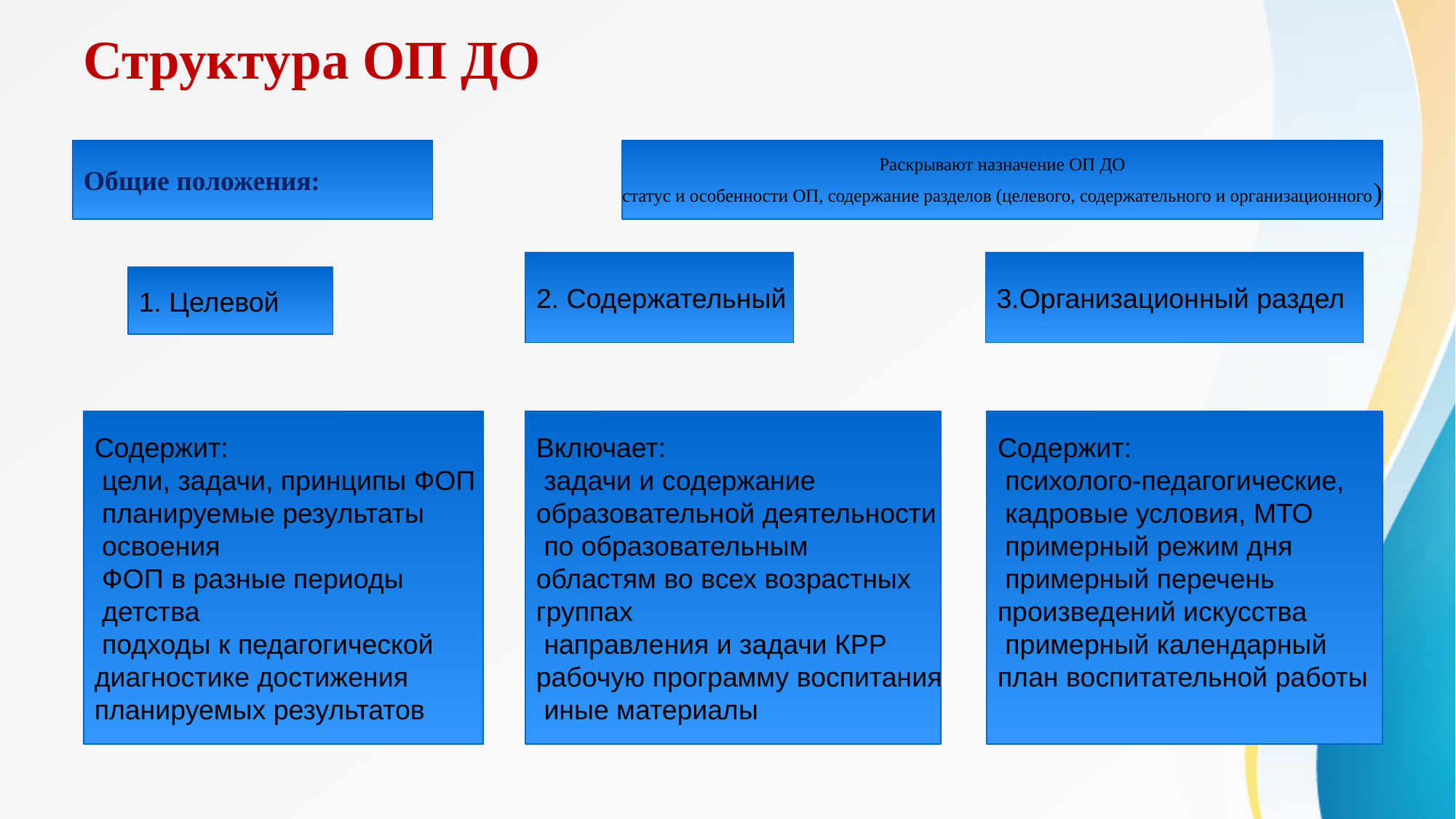

# Структура ОП ДО
Общие положения:

Раскрывают назначение ОП ДО
статус и особенности ОП, содержание разделов (целевого, содержательного и организационного)
2. Содержательный
3.Организационный раздел
1. Целевой
Содержит:
 цели, задачи, принципы ФОП
 планируемые результаты
 освоения
 ФОП в разные периоды
 детства
 подходы к педагогической
диагностике достижения
планируемых результатов
Включает:
 задачи и содержание
образовательной деятельности
 по образовательным
областям во всех возрастных
группах
 направления и задачи КРР
рабочую программу воспитания
 иные материалы
Содержит:
 психолого-педагогические,
 кадровые условия, МТО
 примерный режим дня
 примерный перечень
произведений искусства
 примерный календарный
план воспитательной работы